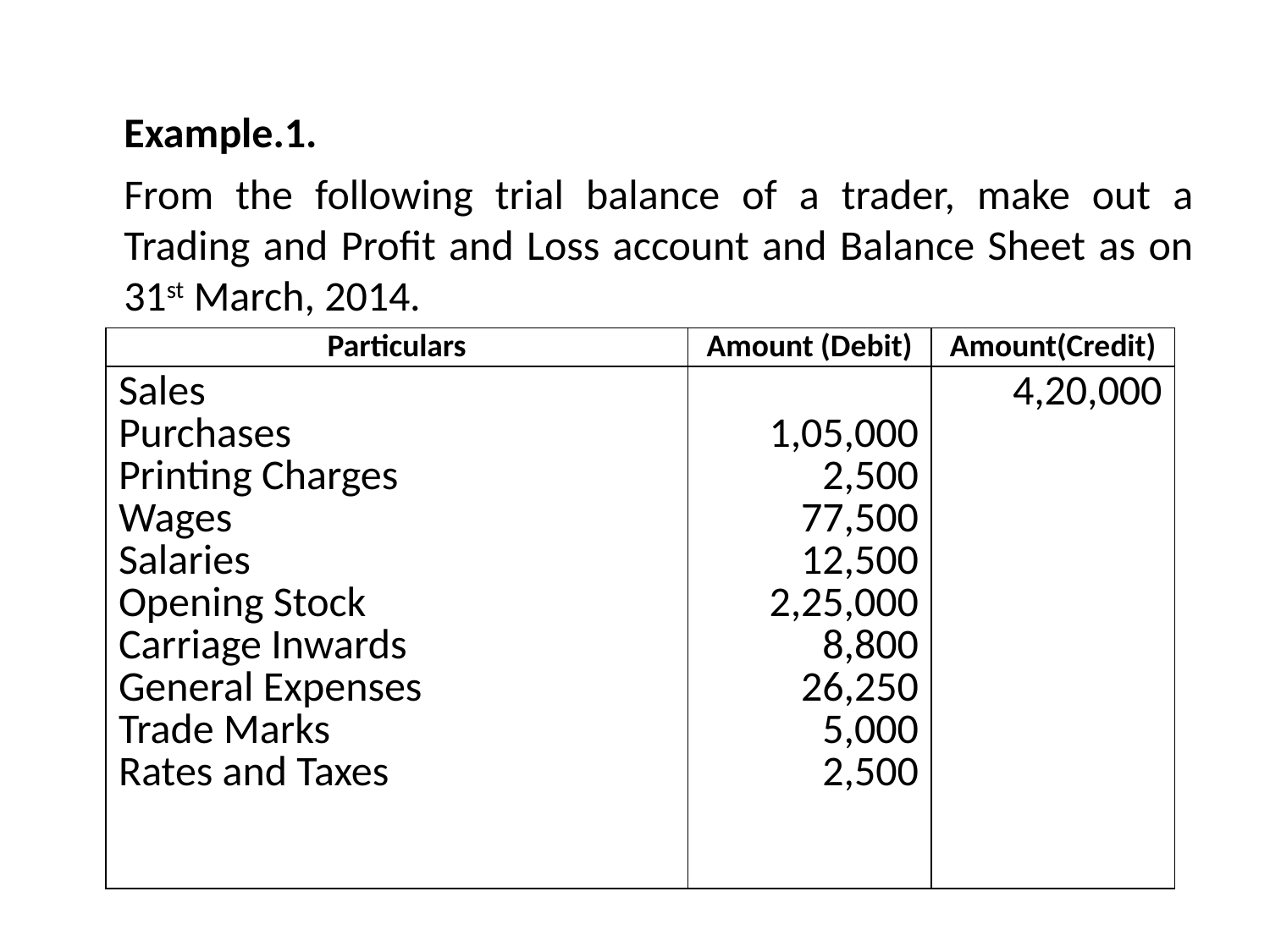

Example.1.
	From the following trial balance of a trader, make out a Trading and Profit and Loss account and Balance Sheet as on 31st March, 2014.

| Particulars | Amount (Debit) | Amount(Credit) |
| --- | --- | --- |
| Sales Purchases Printing Charges Wages Salaries Opening Stock Carriage Inwards General Expenses Trade Marks Rates and Taxes | 1,05,000 2,500 77,500 12,500 2,25,000 8,800 26,250 5,000 2,500 | 4,20,000 |